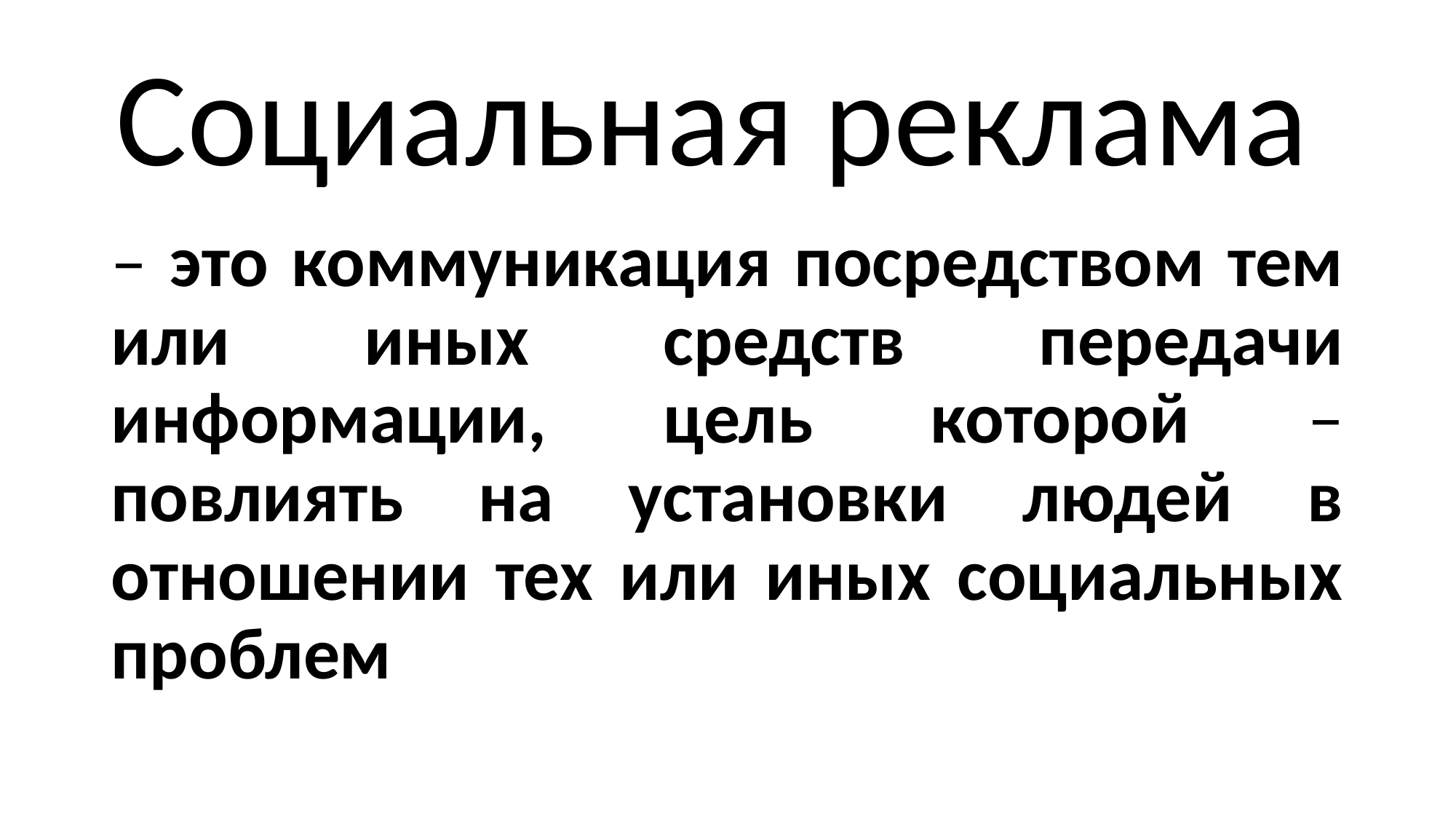

# Социальная реклама
– это коммуникация посредством тем или иных средств передачи информации, цель которой – повлиять на установки людей в отношении тех или иных социальных проблем